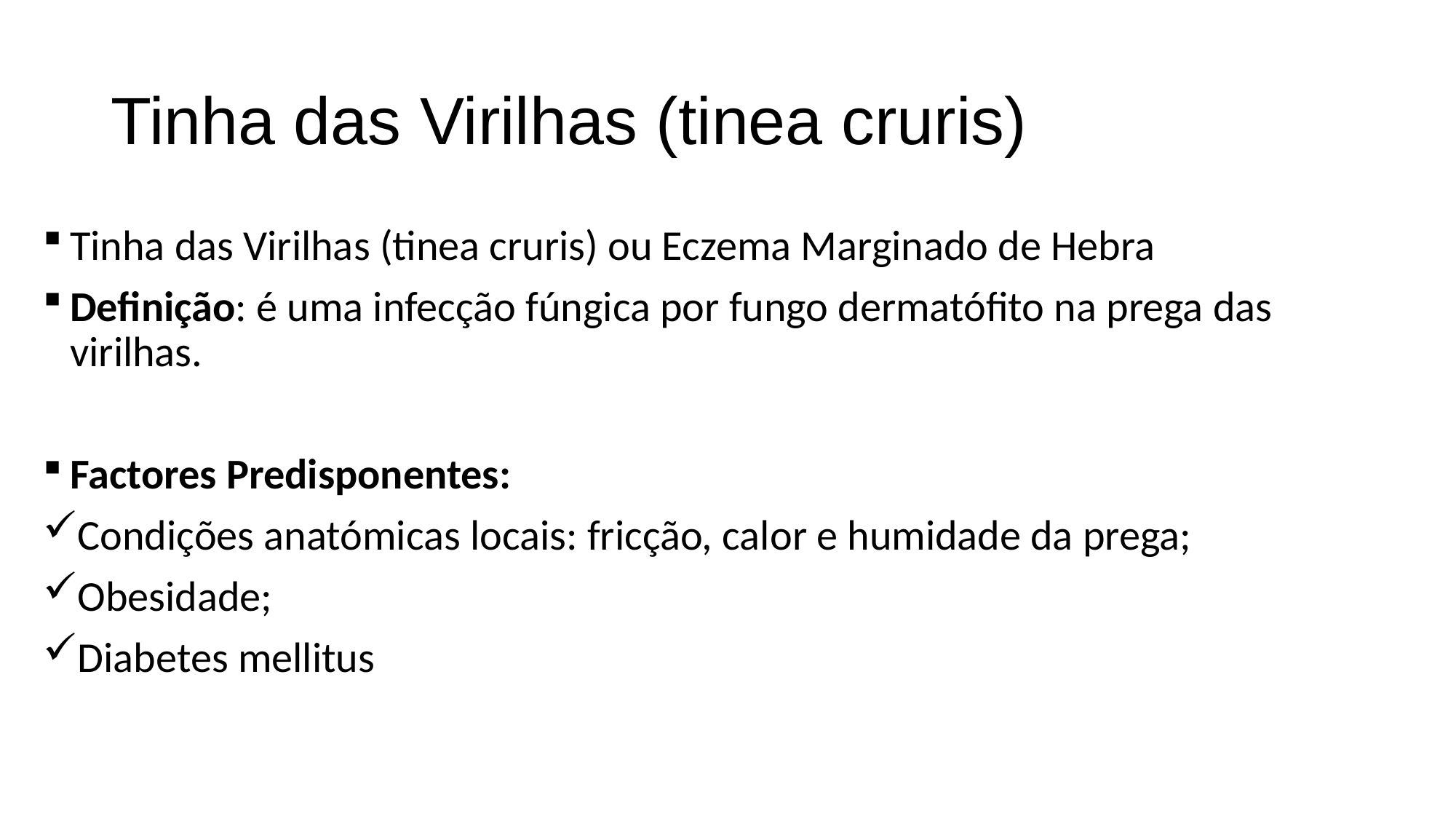

# Tinha das Virilhas (tinea cruris)
Tinha das Virilhas (tinea cruris) ou Eczema Marginado de Hebra
Definição: é uma infecção fúngica por fungo dermatófito na prega das virilhas.

Factores Predisponentes:
Condições anatómicas locais: fricção, calor e humidade da prega;
Obesidade;
Diabetes mellitus